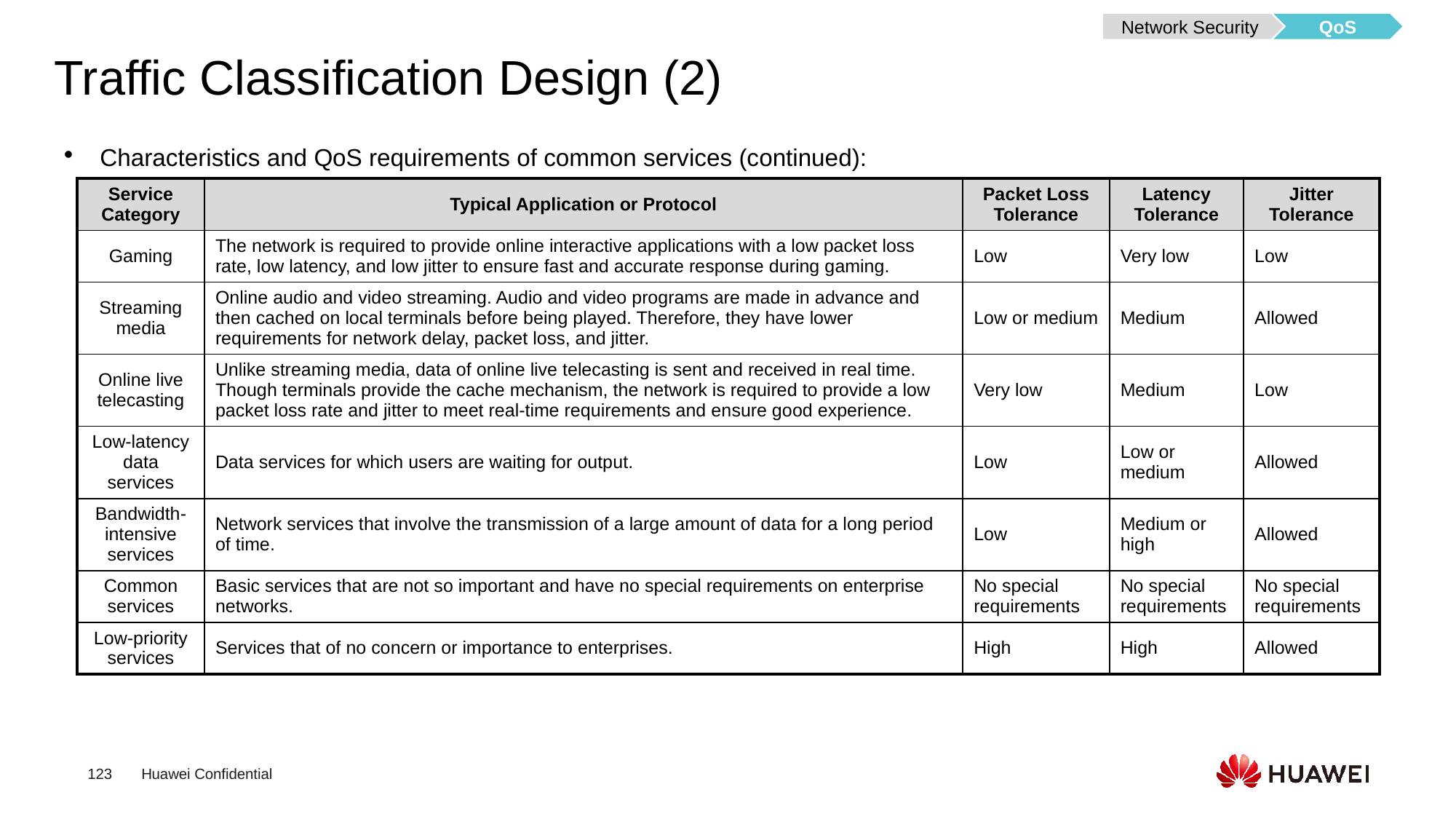

Network Security
QoS
# Traffic Classification Design (2)
Characteristics and QoS requirements of common services (continued):
| Service Category | Typical Application or Protocol | Packet Loss Tolerance | Latency Tolerance | Jitter Tolerance |
| --- | --- | --- | --- | --- |
| Gaming | The network is required to provide online interactive applications with a low packet loss rate, low latency, and low jitter to ensure fast and accurate response during gaming. | Low | Very low | Low |
| Streaming media | Online audio and video streaming. Audio and video programs are made in advance and then cached on local terminals before being played. Therefore, they have lower requirements for network delay, packet loss, and jitter. | Low or medium | Medium | Allowed |
| Online live telecasting | Unlike streaming media, data of online live telecasting is sent and received in real time. Though terminals provide the cache mechanism, the network is required to provide a low packet loss rate and jitter to meet real-time requirements and ensure good experience. | Very low | Medium | Low |
| Low-latency data services | Data services for which users are waiting for output. | Low | Low or medium | Allowed |
| Bandwidth-intensive services | Network services that involve the transmission of a large amount of data for a long period of time. | Low | Medium or high | Allowed |
| Common services | Basic services that are not so important and have no special requirements on enterprise networks. | No special requirements | No special requirements | No special requirements |
| Low-priority services | Services that of no concern or importance to enterprises. | High | High | Allowed |